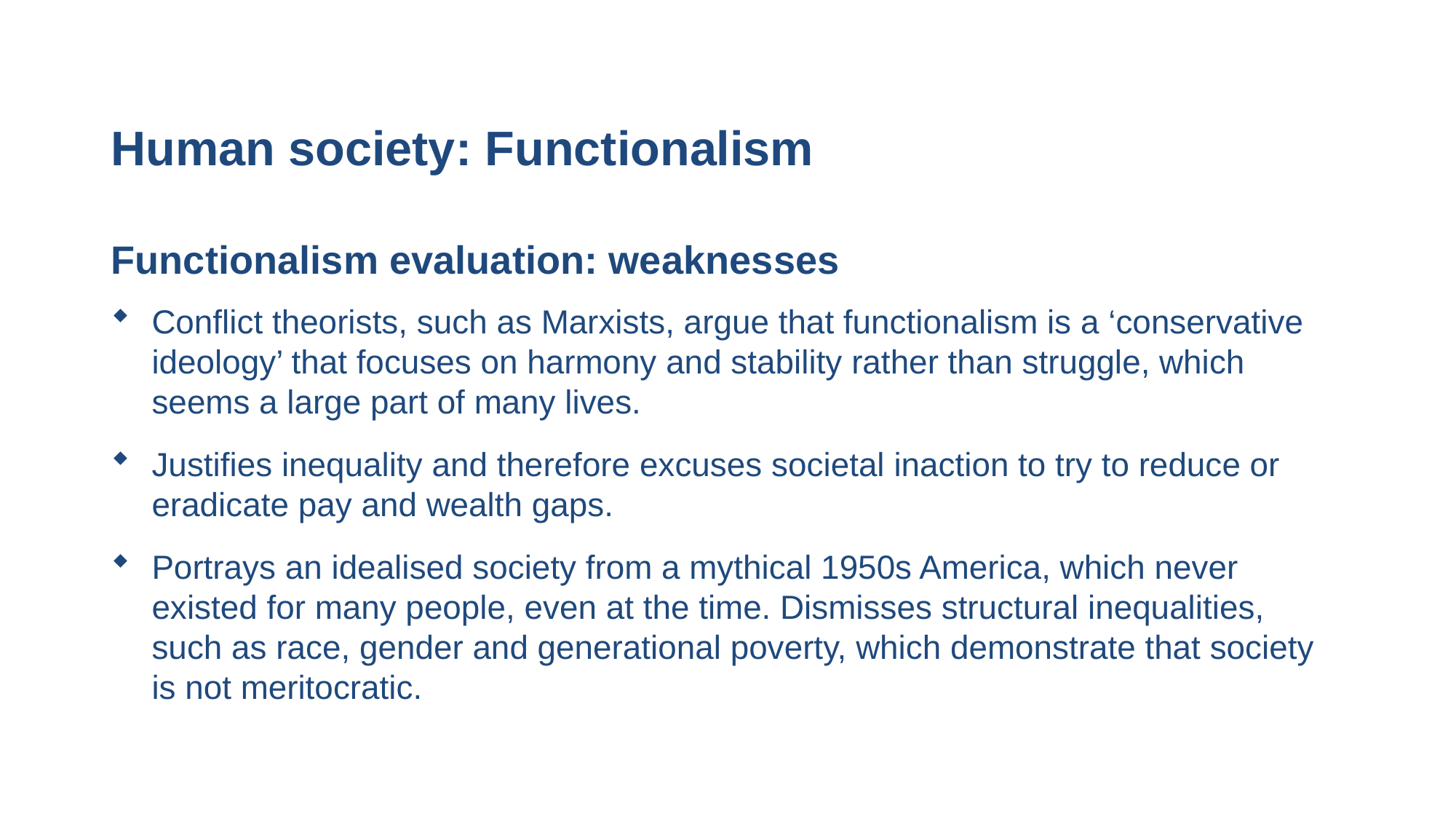

# Human society: Functionalism
Functionalism evaluation: weaknesses
Conflict theorists, such as Marxists, argue that functionalism is a ‘conservative ideology’ that focuses on harmony and stability rather than struggle, which seems a large part of many lives.
Justifies inequality and therefore excuses societal inaction to try to reduce or eradicate pay and wealth gaps.
Portrays an idealised society from a mythical 1950s America, which never existed for many people, even at the time. Dismisses structural inequalities, such as race, gender and generational poverty, which demonstrate that society is not meritocratic.